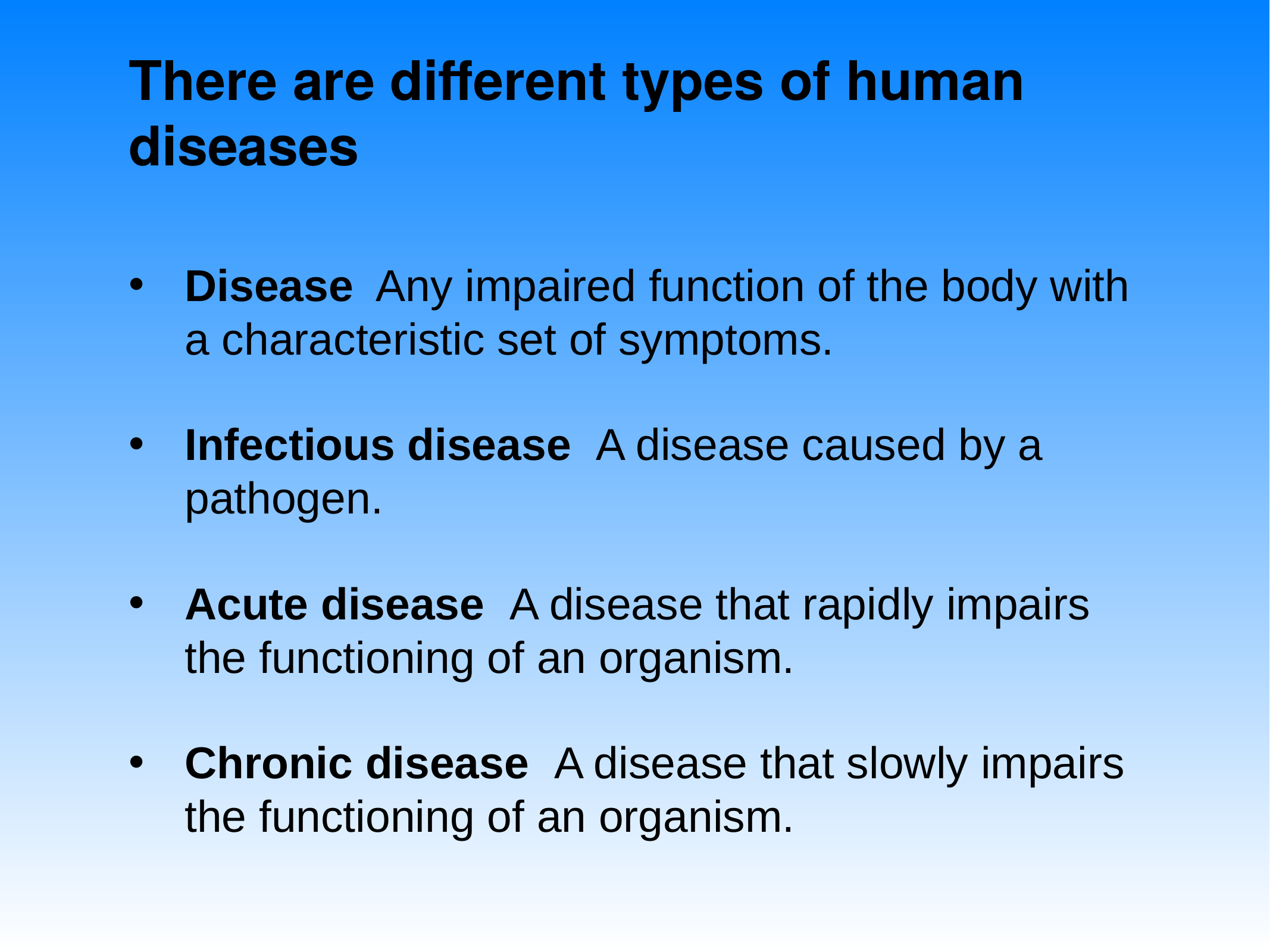

# There are different types of human diseases
Disease  Any impaired function of the body with a characteristic set of symptoms.
Infectious disease  A disease caused by a pathogen.
Acute disease  A disease that rapidly impairs the functioning of an organism.
Chronic disease  A disease that slowly impairs the functioning of an organism.